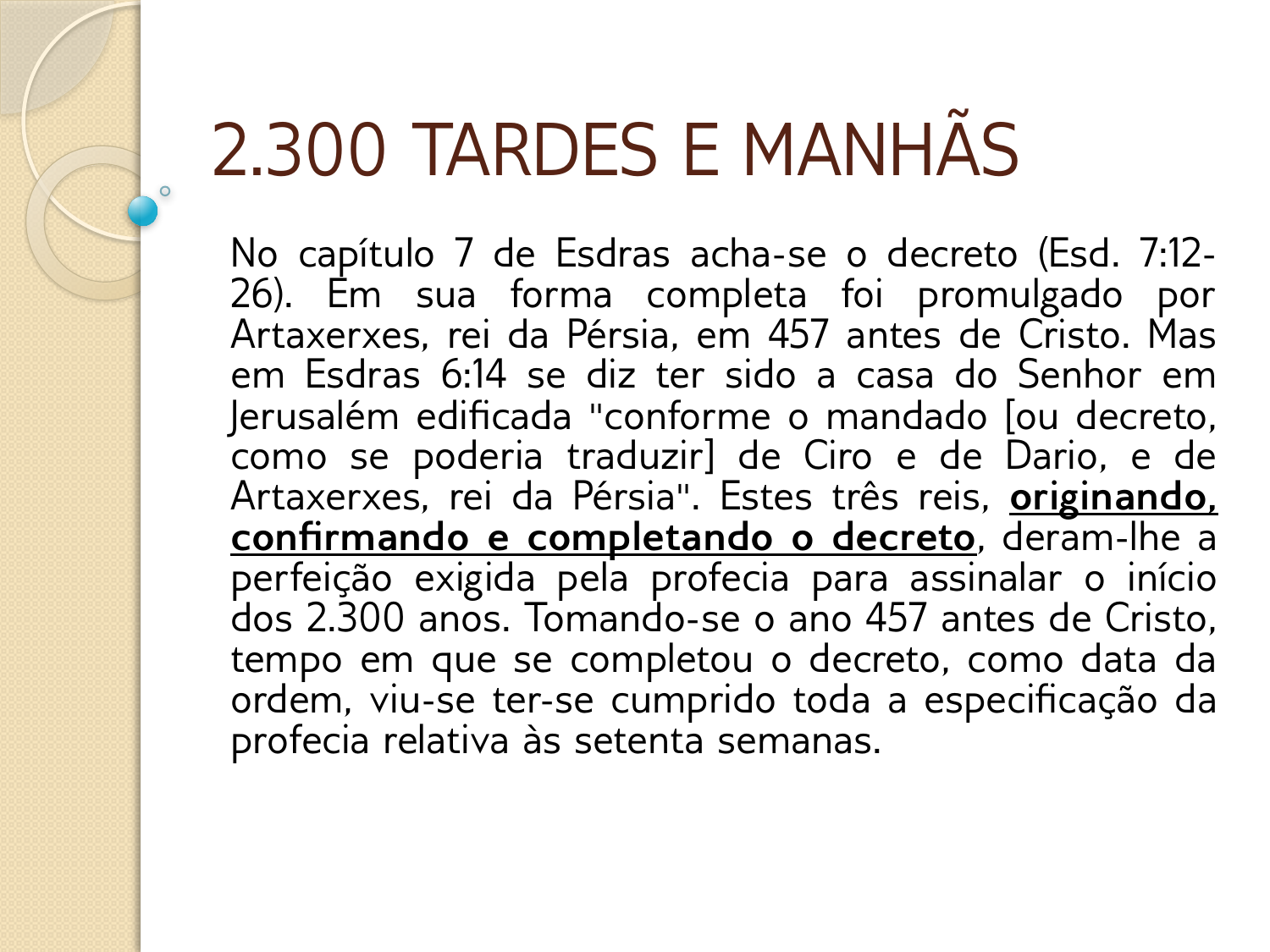

2.300 TARDES E MANHÃS
No capítulo 7 de Esdras acha-se o decreto (Esd. 7:12-26). Em sua forma completa foi promulgado por Artaxerxes, rei da Pérsia, em 457 antes de Cristo. Mas em Esdras 6:14 se diz ter sido a casa do Senhor em Jerusalém edificada "conforme o mandado [ou decreto, como se poderia traduzir] de Ciro e de Dario, e de Artaxerxes, rei da Pérsia". Estes três reis, originando, confirmando e completando o decreto, deram-lhe a perfeição exigida pela profecia para assinalar o início dos 2.300 anos. Tomando-se o ano 457 antes de Cristo, tempo em que se completou o decreto, como data da ordem, viu-se ter-se cumprido toda a especificação da profecia relativa às setenta semanas.